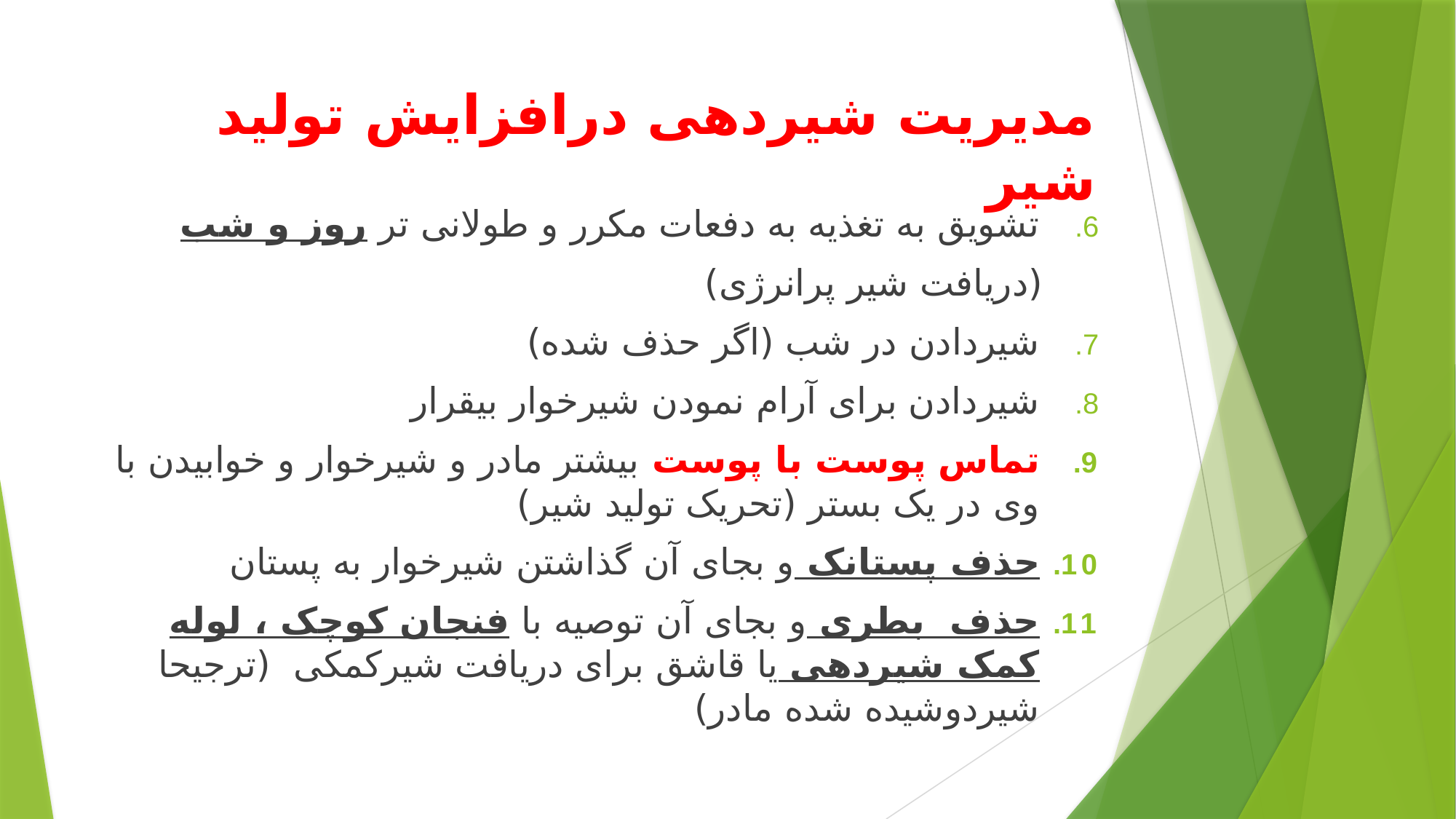

# مدیریت شیردهی درافزایش تولید شیر
تشویق به تغذیه به دفعات مکرر و طولانی تر روز و شب
     (دریافت شیر پرانرژی)
شیردادن در شب (اگر حذف شده)
شیردادن برای آرام نمودن شیرخوار بیقرار
تماس پوست با پوست بیشتر مادر و شیرخوار و خوابیدن با وی در یک بستر (تحریک تولید شیر)
حذف پستانک و بجای آن گذاشتن شیرخوار به پستان
حذف  بطری و بجای آن توصیه با فنجان کوچک ، لوله کمک شیردهی یا قاشق برای دریافت شیرکمکی  (ترجیحا شیردوشیده شده مادر)